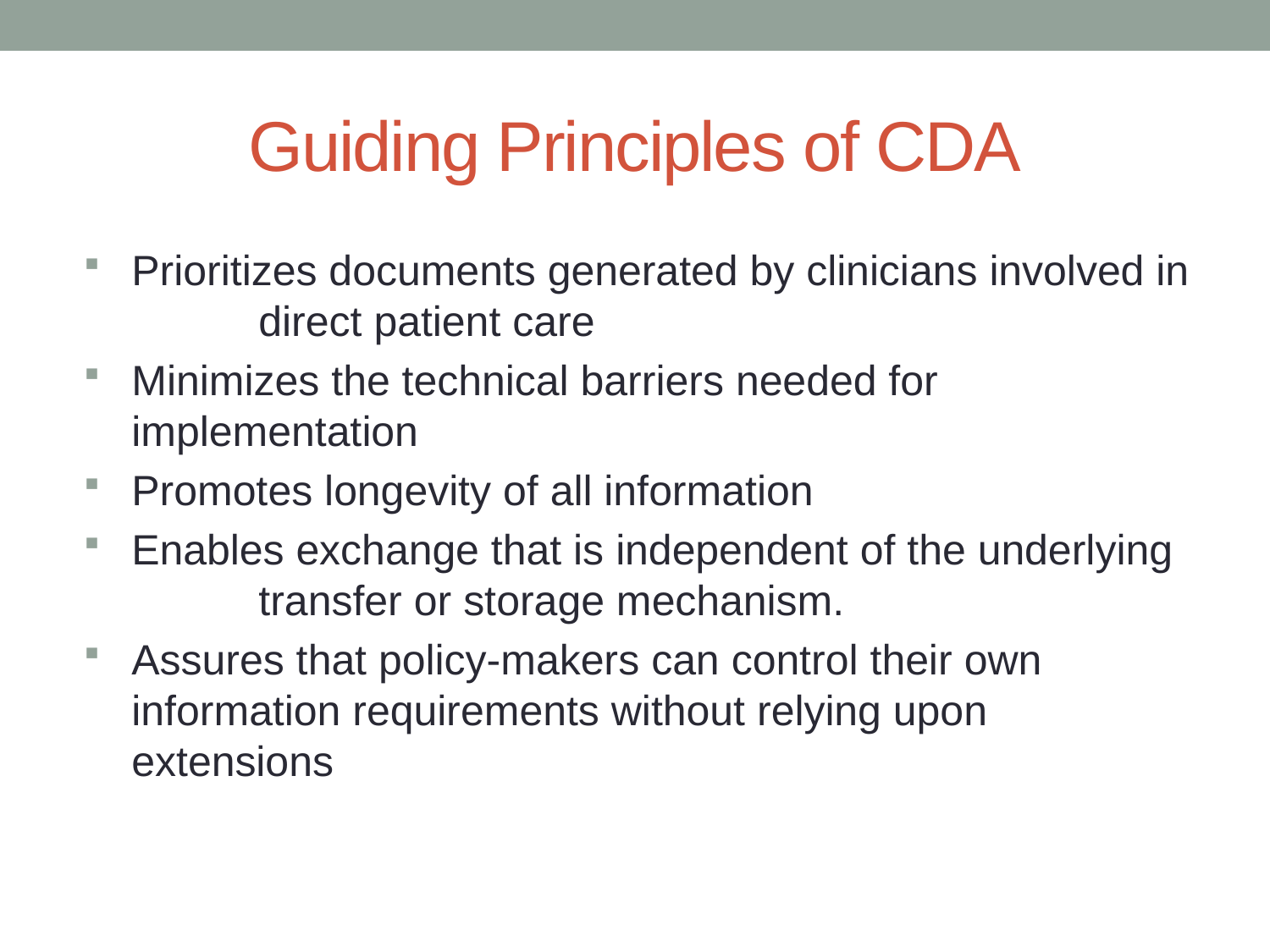

# Guiding Principles of CDA
Prioritizes documents generated by clinicians involved in 	direct patient care
Minimizes the technical barriers needed for 	implementation
Promotes longevity of all information
Enables exchange that is independent of the underlying 	transfer or storage mechanism.
Assures that policy-makers can control their own 	information requirements without relying upon 	extensions